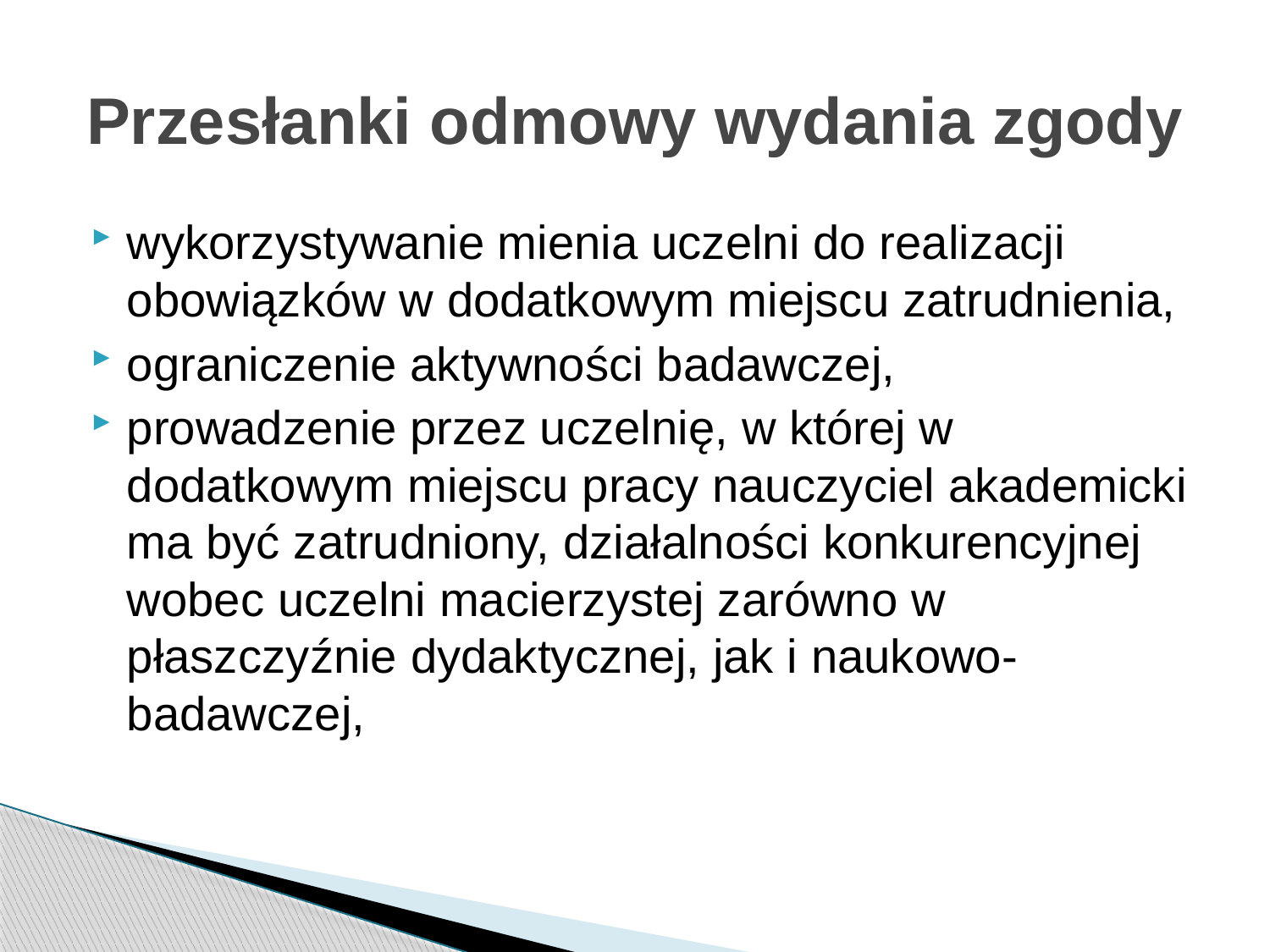

# Przesłanki odmowy wydania zgody
wykorzystywanie mienia uczelni do realizacji obowiązków w dodatkowym miejscu zatrudnienia,
ograniczenie aktywności badawczej,
prowadzenie przez uczelnię, w której w dodatkowym miejscu pracy nauczyciel akademicki ma być zatrudniony, działalności konkurencyjnej wobec uczelni macierzystej zarówno w płaszczyźnie dydaktycznej, jak i naukowo-badawczej,